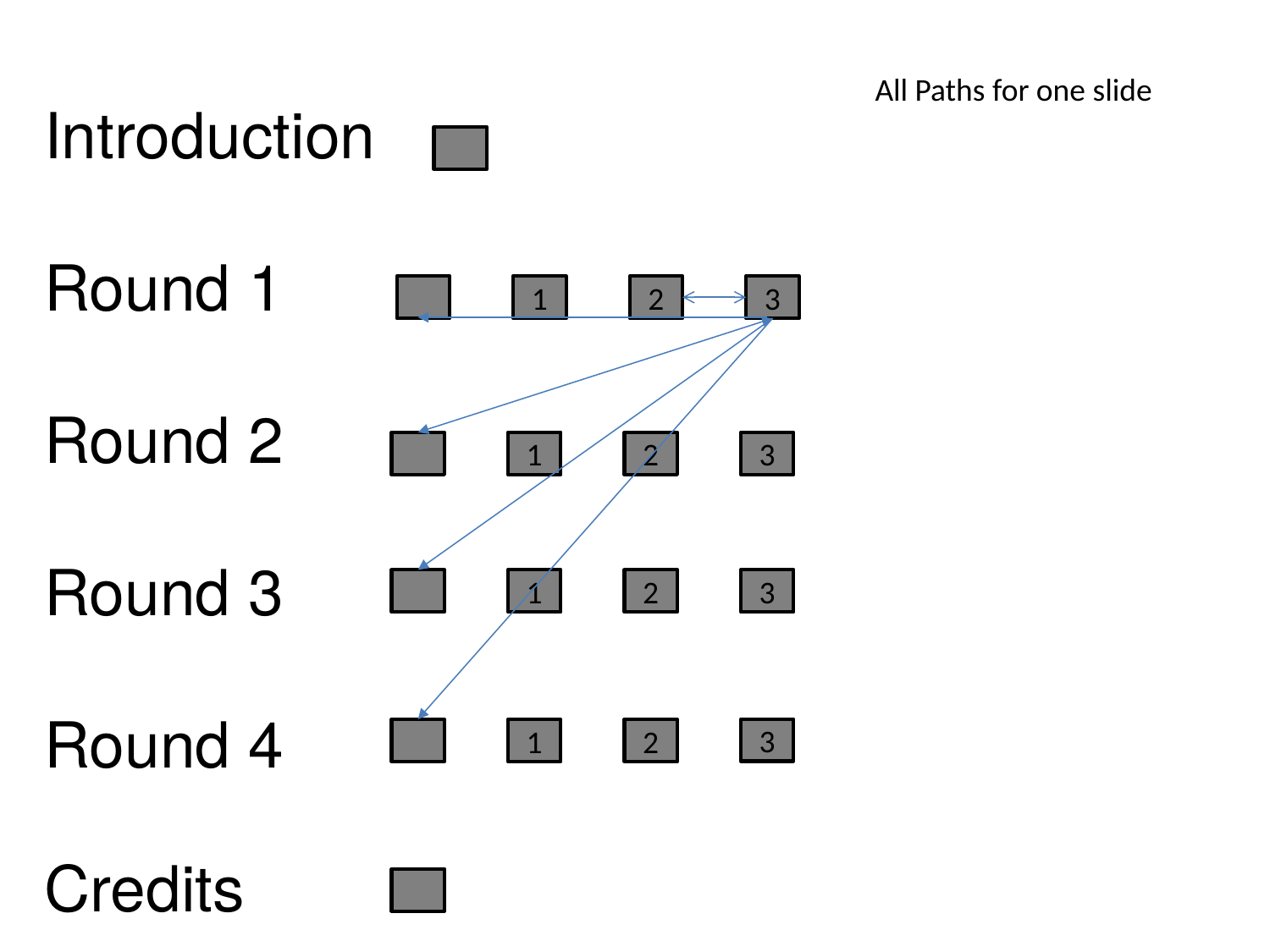

All Paths for one slide
Introduction
Round 1
Round 2
Round 3
Round 4
Credits

1
2
3

1
2
3

1
2
3
3

1
2